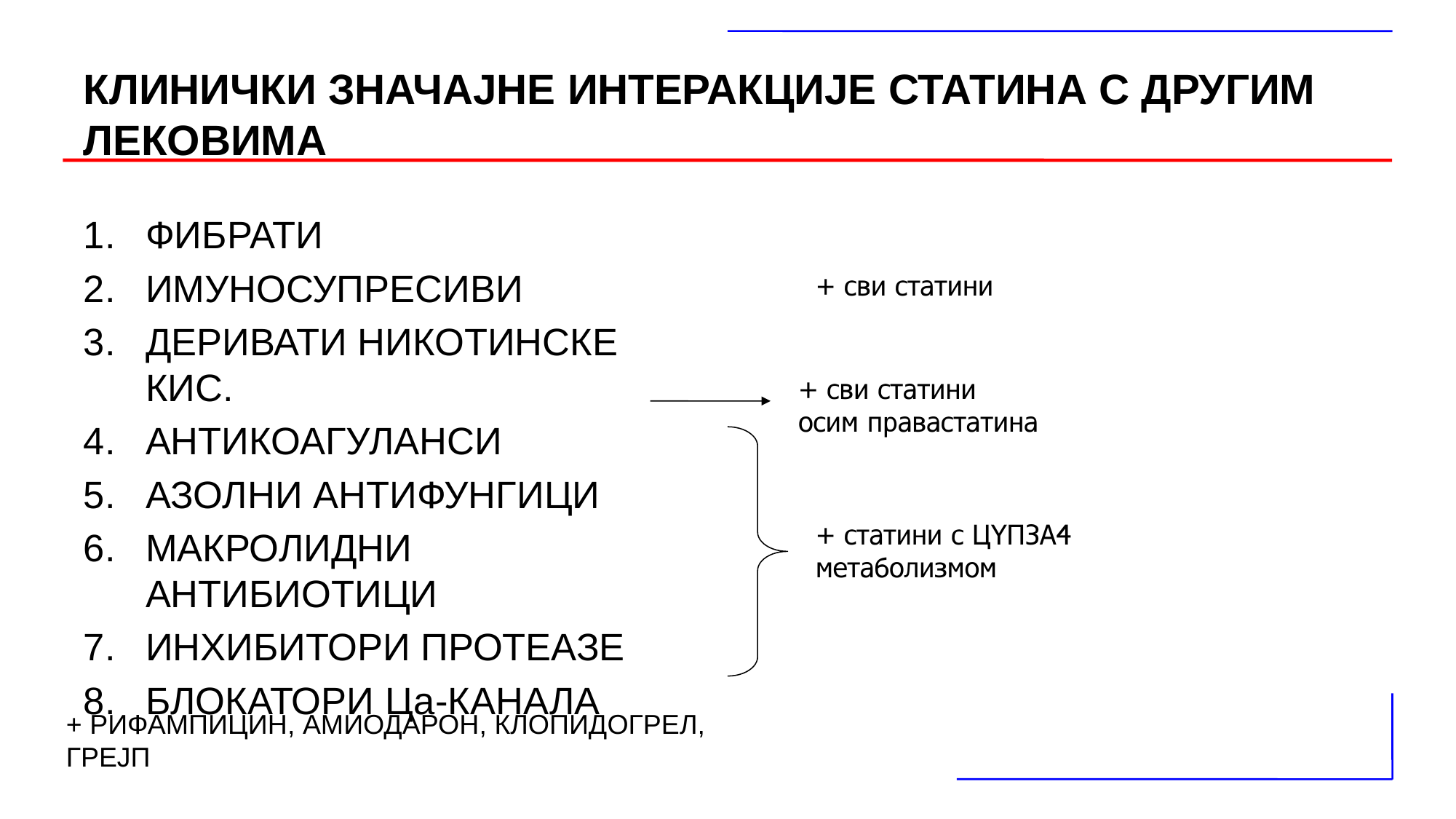

# КЛИНИЧКИ ЗНАЧАЈНЕ ИНТЕРАКЦИЈЕ СТАТИНА С ДРУГИМ ЛЕКОВИМА

ФИБРАТИ
ИМУНОСУПРЕСИВИ
ДЕРИВАТИ НИКОТИНСКЕ КИС.
АНТИКОАГУЛАНСИ
АЗОЛНИ АНТИФУНГИЦИ
МАКРОЛИДНИ АНТИБИОТИЦИ
ИНХИБИТОРИ ПРОТЕАЗЕ
БЛОКАТОРИ Ца-КАНАЛА
+ сви статини
+ сви статини
осим правастатина

+ статини с ЦYП3А4
метаболизмом
+ РИФАМПИЦИН, АМИОДАРОН, КЛОПИДОГРЕЛ, ГРЕЈП